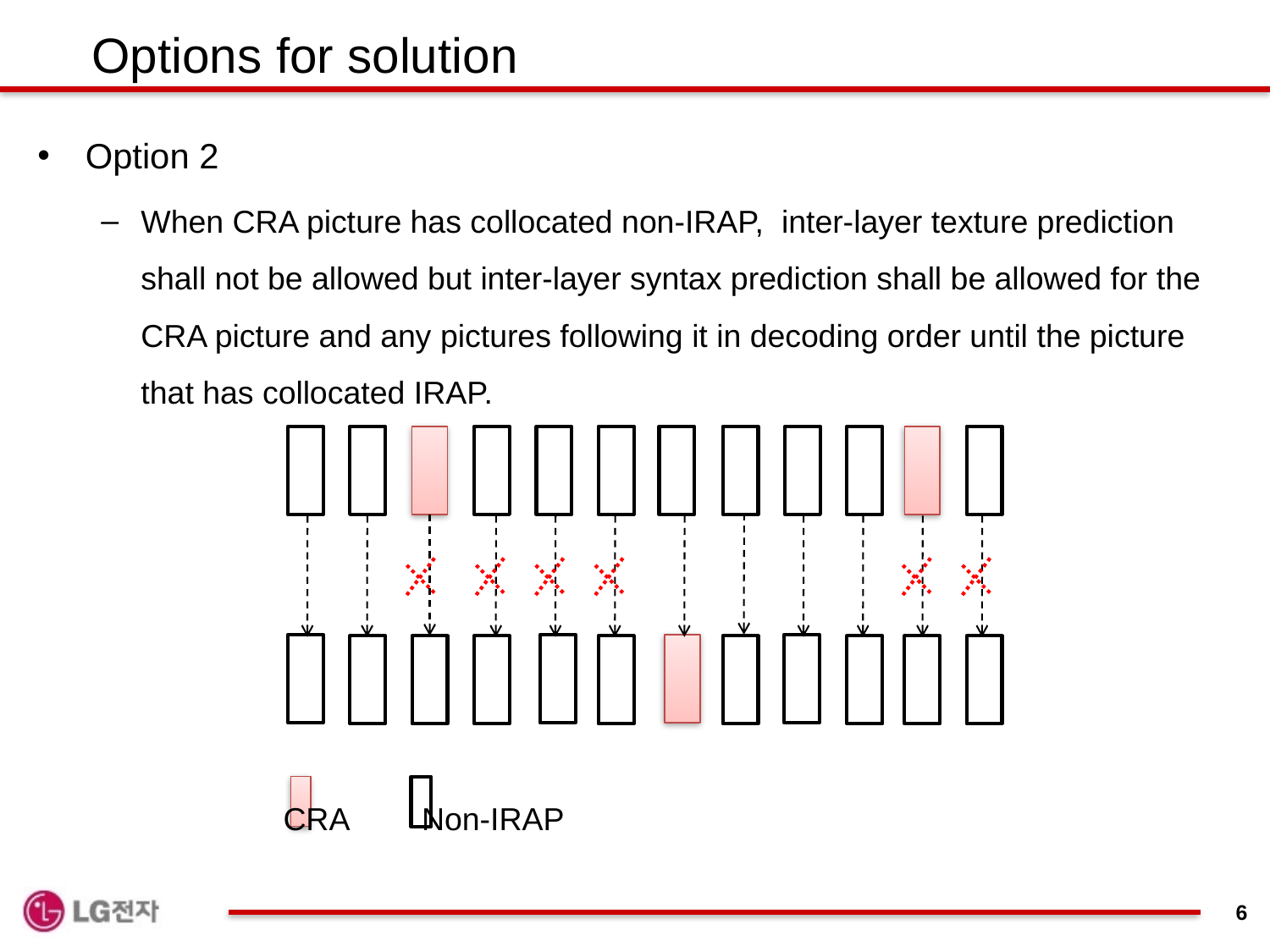

# Options for solution
Option 2
When CRA picture has collocated non-IRAP,  inter-layer texture prediction shall not be allowed but inter-layer syntax prediction shall be allowed for the CRA picture and any pictures following it in decoding order until the picture that has collocated IRAP.

CRA
Non-IRAP

6